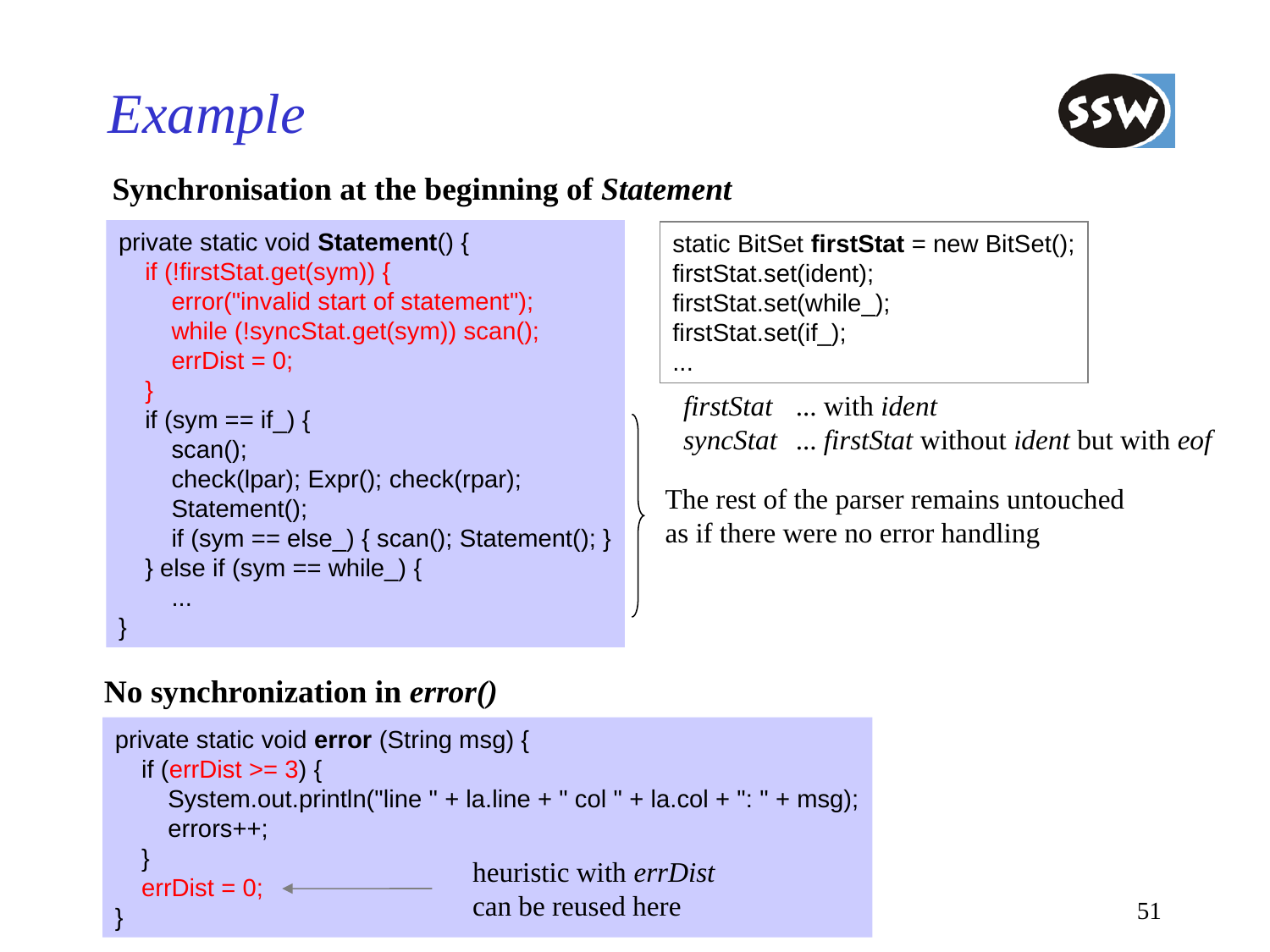

# Example
Synchronisation at the beginning of Statement
private static void Statement() {
	if (!firstStat.get(sym)) {
		error("invalid start of statement");
		while (!syncStat.get(sym)) scan();
		errDist = 0;
	}
	if (sym == if_) {
		scan();
		check(lpar); Expr(); check(rpar);
		Statement();
		if (sym == else_) { scan(); Statement(); }
	} else if (sym == while_) {
		...
}
static BitSet firstStat = new BitSet();
firstStat.set(ident);
firstStat.set(while_);
firstStat.set(if_);
...
firstStat 	... with ident
syncStat	... firstStat without ident but with eof

The rest of the parser remains untouched
as if there were no error handling
No synchronization in error()
private static void error (String msg) {
	if (errDist >= 3) {
		System.out.println("line " + la.line + " col " + la.col + ": " + msg);
		errors++;
	}
	errDist = 0;
}
heuristic with errDist
can be reused here

51